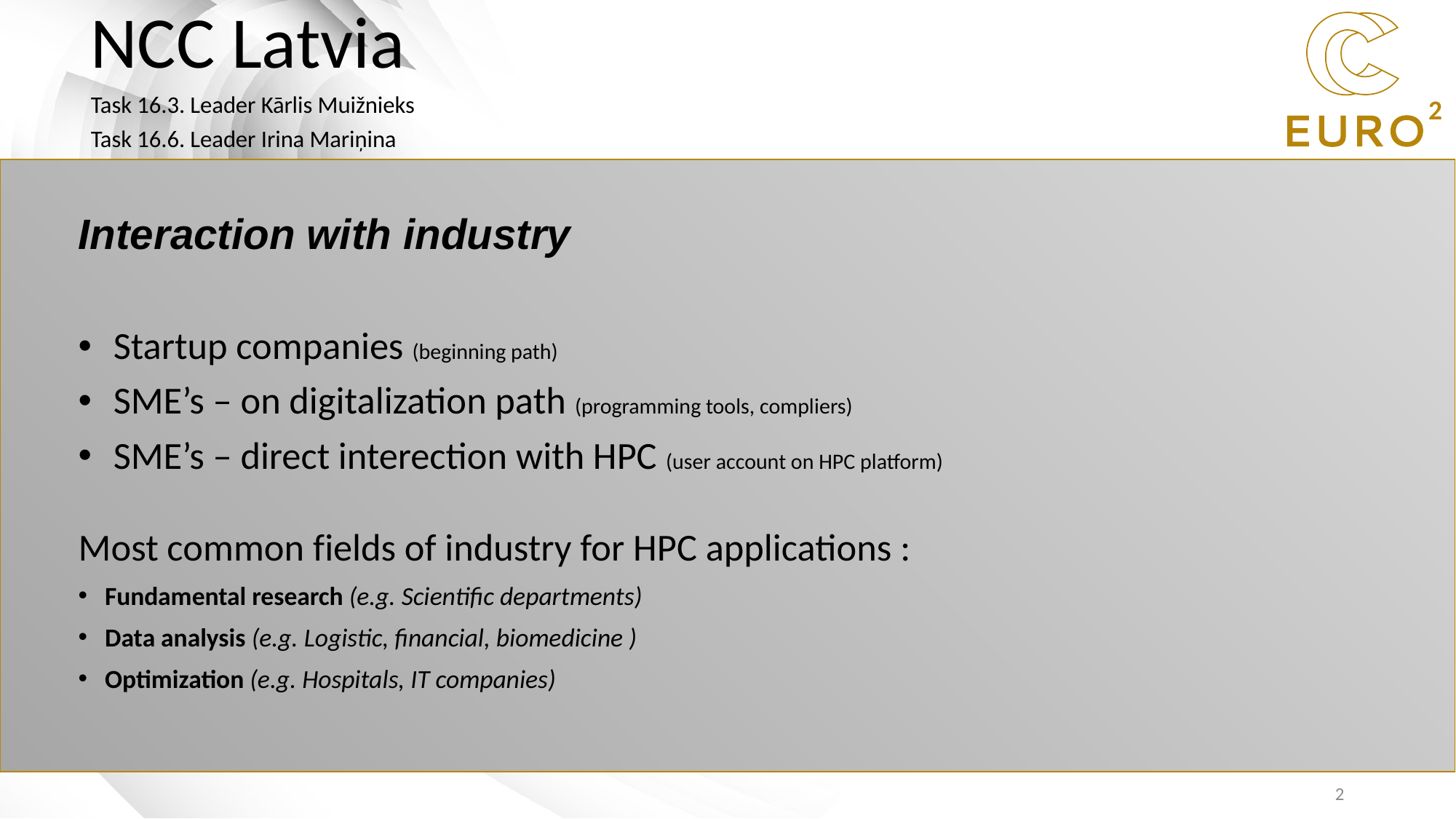

# NCC Latvia
Task 16.3. Leader Kārlis Muižnieks
Task 16.6. Leader Irina Mariņina
Interaction with industry
 Startup companies (beginning path)
 SME’s – on digitalization path (programming tools, compliers)
 SME’s – direct interection with HPC (user account on HPC platform)

Most common fields of industry for HPC applications :​​
Fundamental research (e.g. Scientific departments)​
​Data analysis (e.g. Logistic, financial, biomedicine )​
Optimization (e.g. Hospitals, IT companies)

2